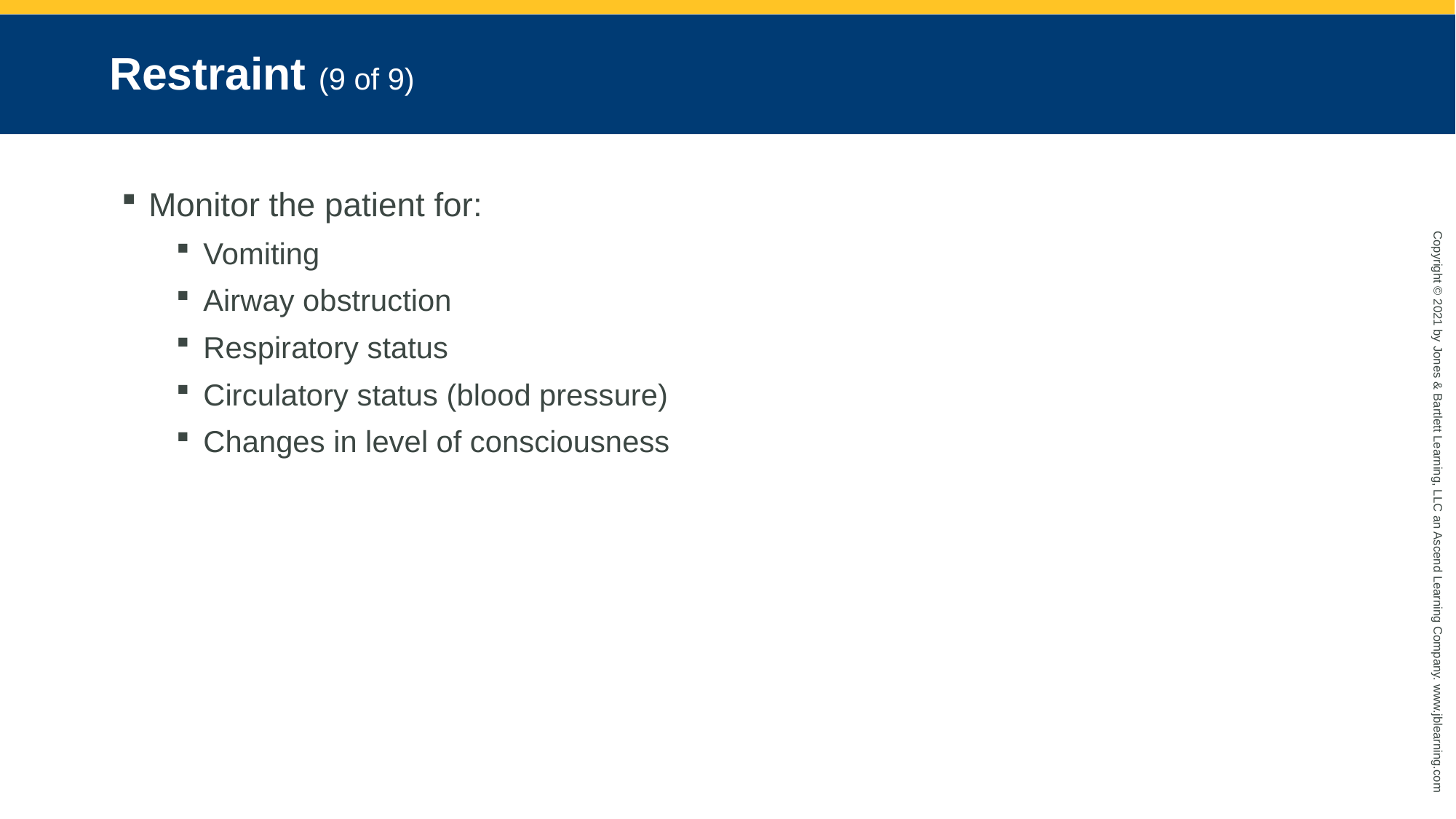

# Restraint (9 of 9)
Monitor the patient for:
Vomiting
Airway obstruction
Respiratory status
Circulatory status (blood pressure)
Changes in level of consciousness